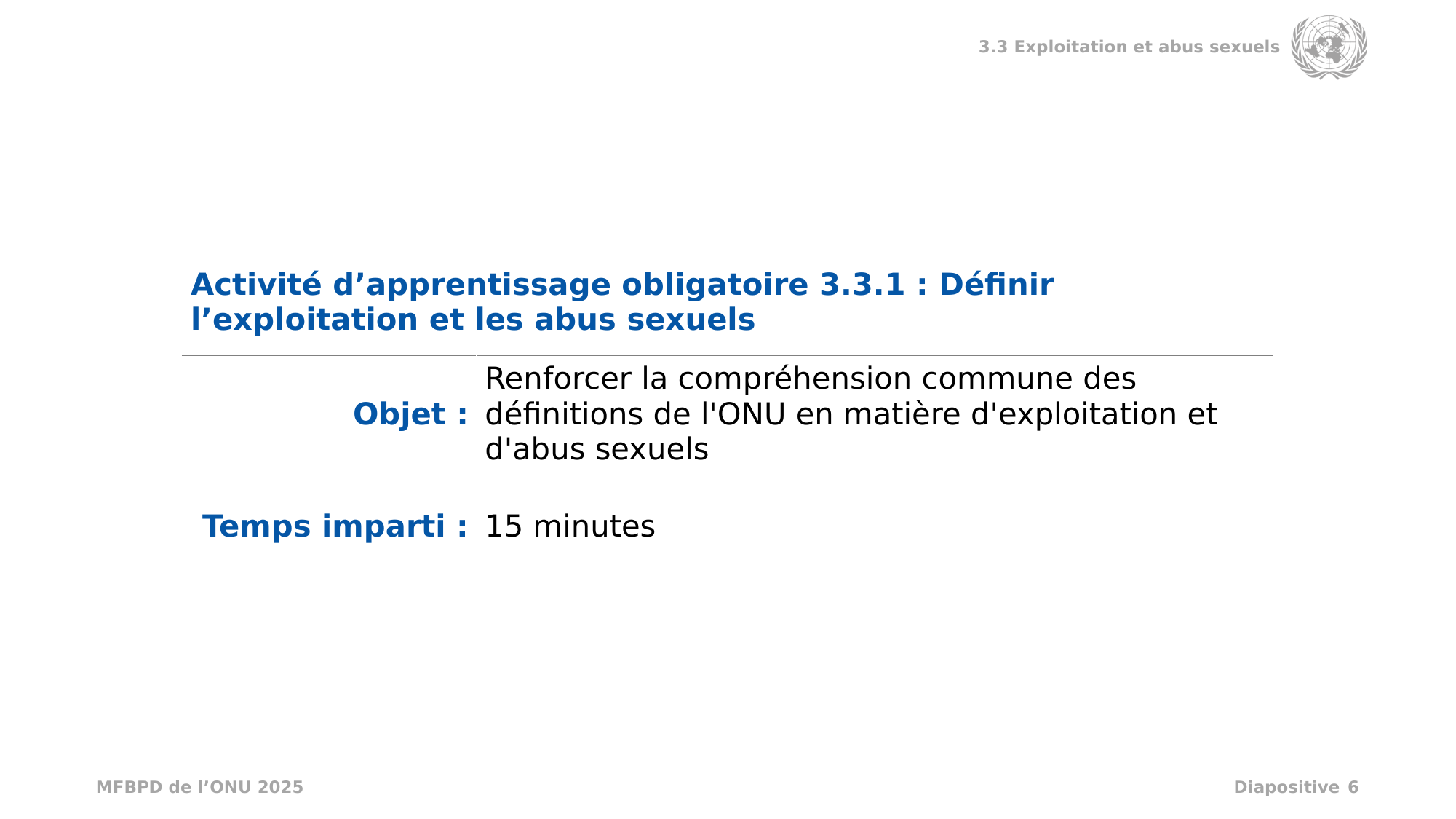

| Activité d’apprentissage obligatoire 3.3.1 : Définir l’exploitation et les abus sexuels |  |
| --- | --- |
| Objet : | Renforcer la compréhension commune des définitions de l'ONU en matière d'exploitation et d'abus sexuels |
| Temps imparti : | 15 minutes |